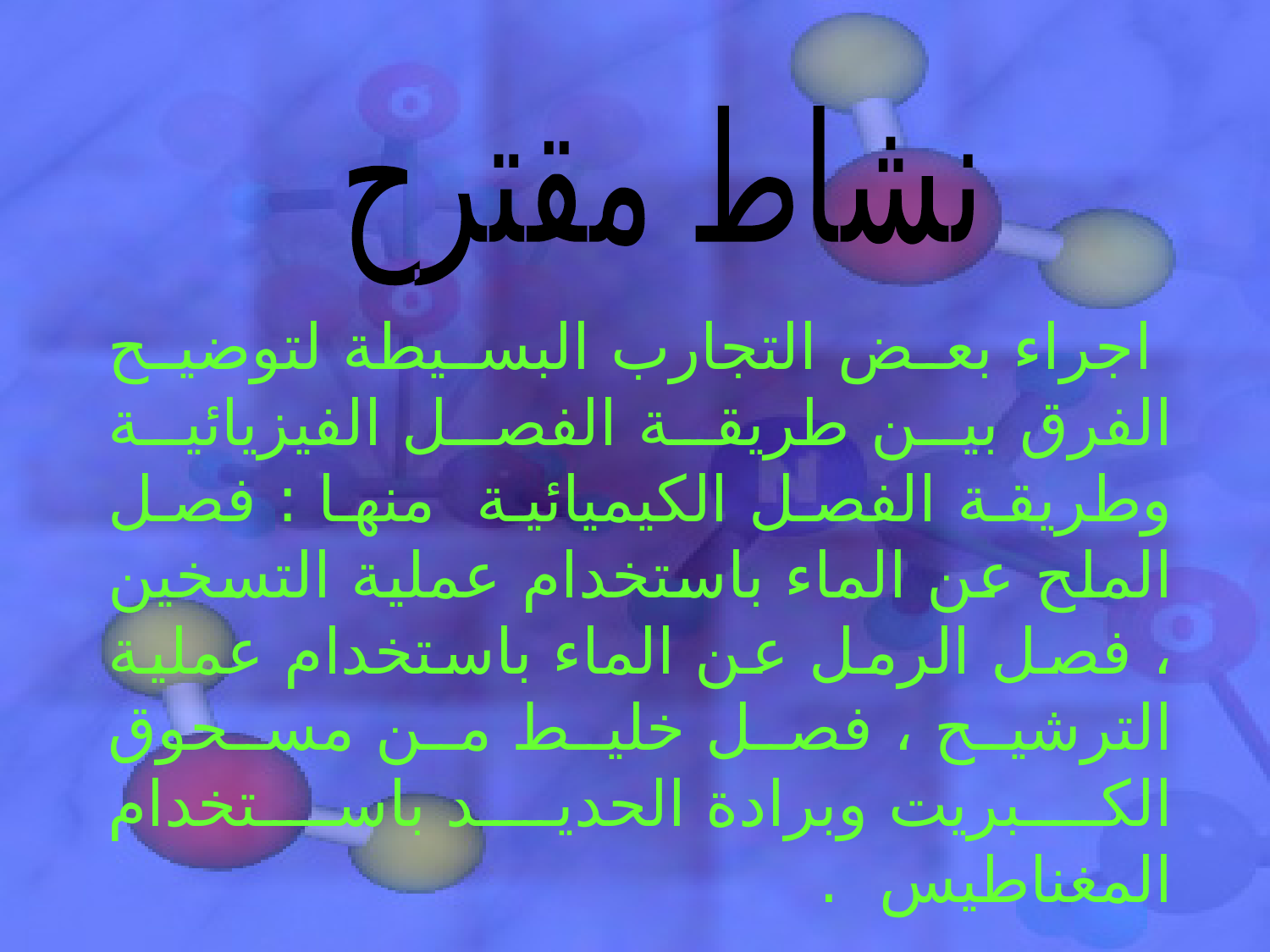

نشاط مقترح
 اجراء بعض التجارب البسيطة لتوضيح الفرق بين طريقة الفصل الفيزيائية وطريقة الفصل الكيميائية  منها : فصل الملح عن الماء باستخدام عملية التسخين ، فصل الرمل عن الماء باستخدام عملية الترشيح ، فصل خليط من مسحوق الكبريت وبرادة الحديد باستخدام المغناطيس  .